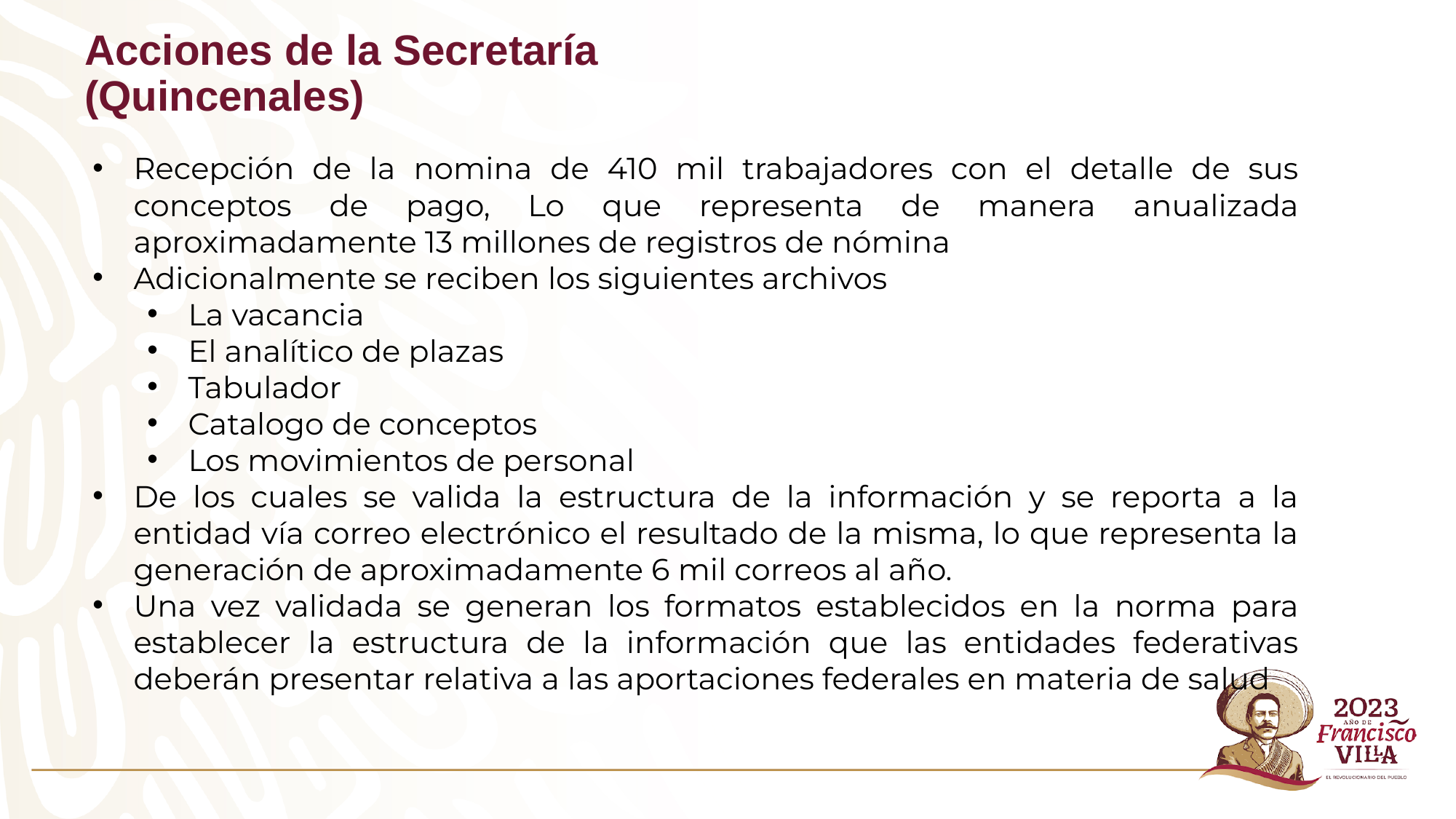

# Acciones de la Secretaría (Quincenales)
Recepción de la nomina de 410 mil trabajadores con el detalle de sus conceptos de pago, Lo que representa de manera anualizada aproximadamente 13 millones de registros de nómina
Adicionalmente se reciben los siguientes archivos
La vacancia
El analítico de plazas
Tabulador
Catalogo de conceptos
Los movimientos de personal
De los cuales se valida la estructura de la información y se reporta a la entidad vía correo electrónico el resultado de la misma, lo que representa la generación de aproximadamente 6 mil correos al año.
Una vez validada se generan los formatos establecidos en la norma para establecer la estructura de la información que las entidades federativas deberán presentar relativa a las aportaciones federales en materia de salud